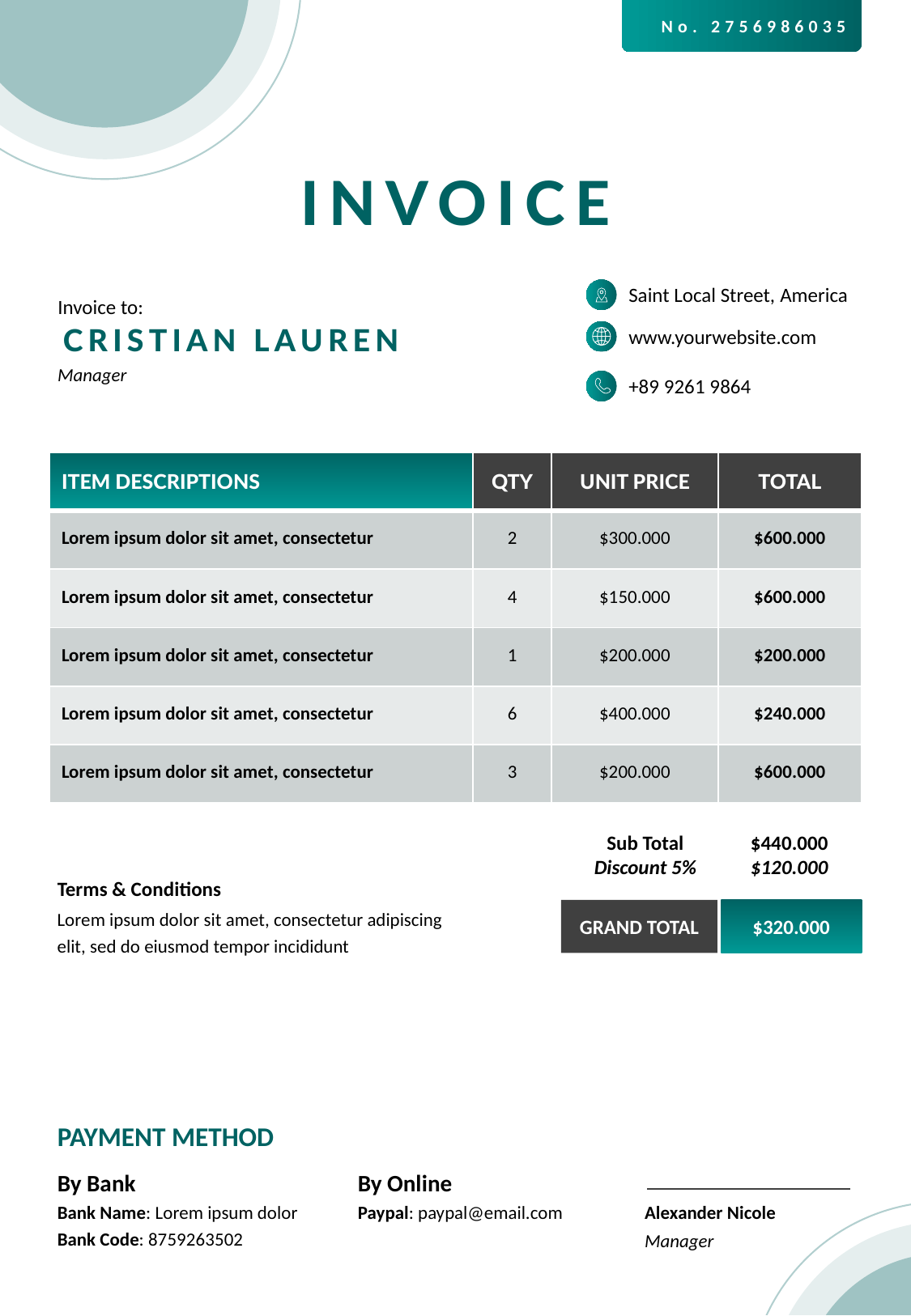

No. 2756986035
INVOICE
Saint Local Street, America

Invoice to:
CRISTIAN LAUREN
www.yourwebsite.com

Manager
+89 9261 9864

| ITEM DESCRIPTIONS | QTY | UNIT PRICE | TOTAL |
| --- | --- | --- | --- |
| Lorem ipsum dolor sit amet, consectetur | 2 | $300.000 | $600.000 |
| Lorem ipsum dolor sit amet, consectetur | 4 | $150.000 | $600.000 |
| Lorem ipsum dolor sit amet, consectetur | 1 | $200.000 | $200.000 |
| Lorem ipsum dolor sit amet, consectetur | 6 | $400.000 | $240.000 |
| Lorem ipsum dolor sit amet, consectetur | 3 | $200.000 | $600.000 |
Sub Total
Discount 5%
$440.000
$120.000
Terms & Conditions
Lorem ipsum dolor sit amet, consectetur adipiscing elit, sed do eiusmod tempor incididunt

GRAND TOTAL
$320.000
PAYMENT METHOD
By Bank
By Online
Bank Name: Lorem ipsum dolor
Paypal: paypal@email.com
Alexander Nicole

Bank Code: 8759263502
Manager